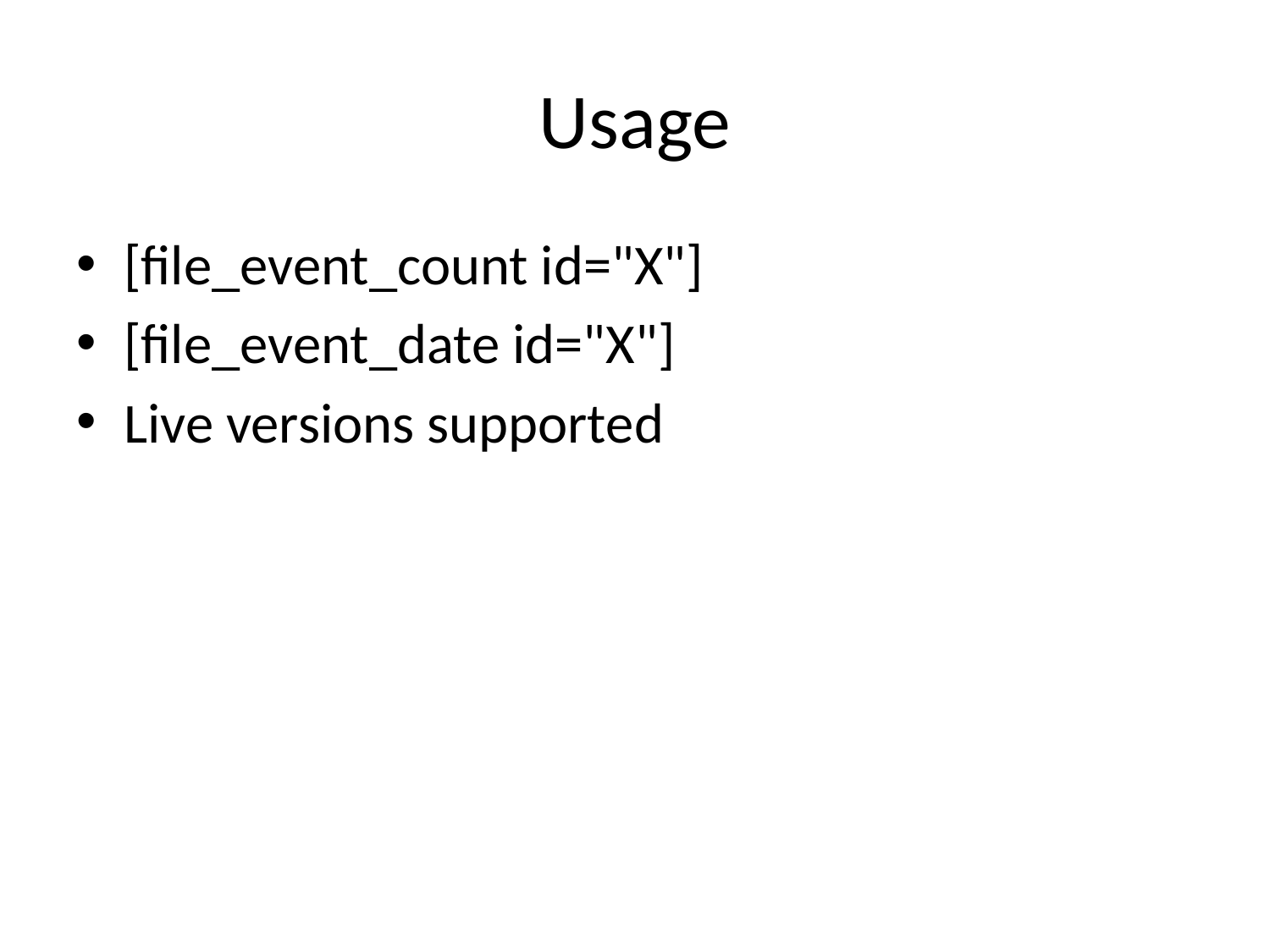

# Usage
[file_event_count id="X"]
[file_event_date id="X"]
Live versions supported